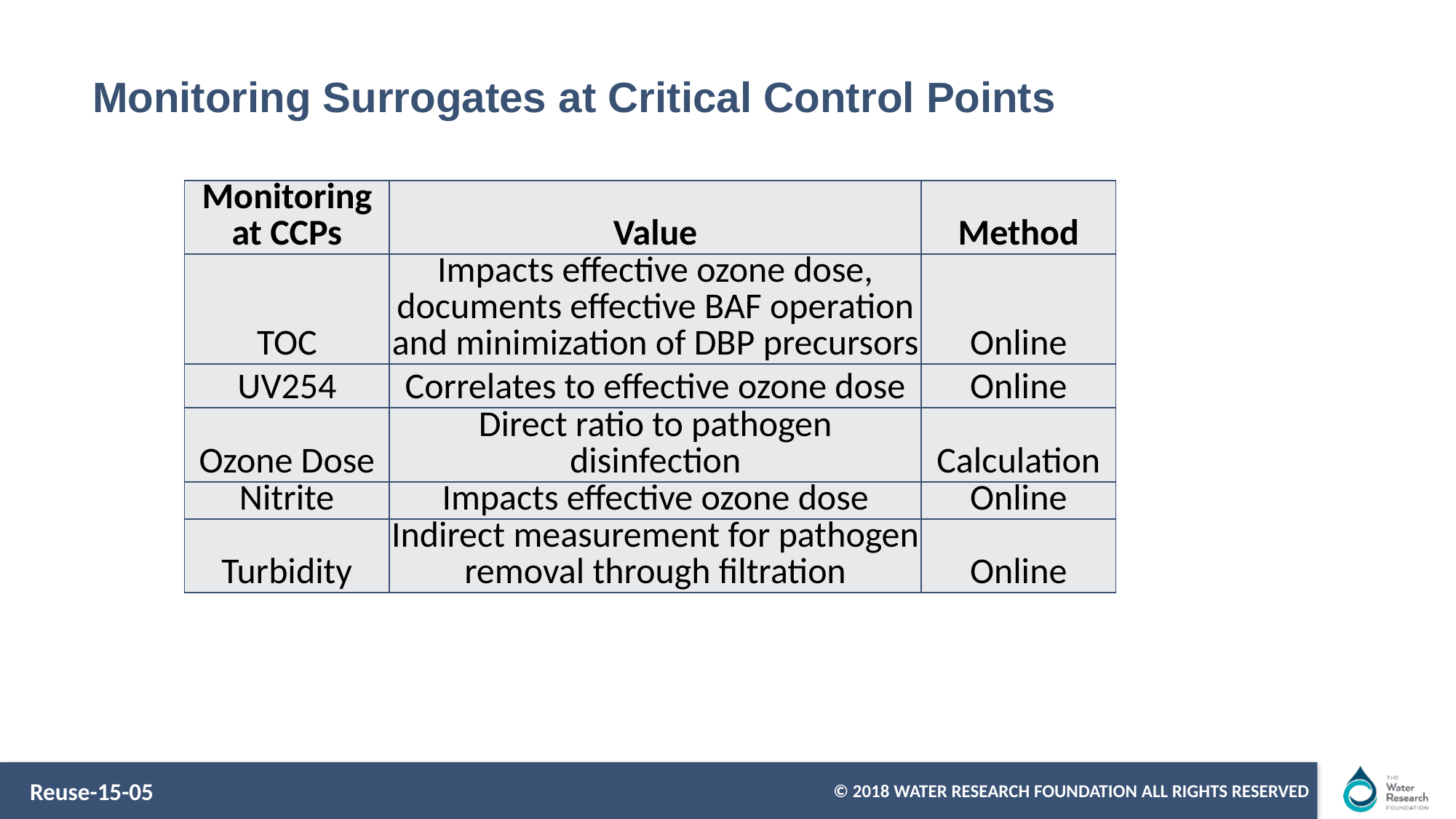

# Monitoring Surrogates at Critical Control Points
| Monitoring at CCPs | Value | Method |
| --- | --- | --- |
| TOC | Impacts effective ozone dose, documents effective BAF operation and minimization of DBP precursors | Online |
| UV254 | Correlates to effective ozone dose | Online |
| Ozone Dose | Direct ratio to pathogen disinfection | Calculation |
| Nitrite | Impacts effective ozone dose | Online |
| Turbidity | Indirect measurement for pathogen removal through filtration | Online |